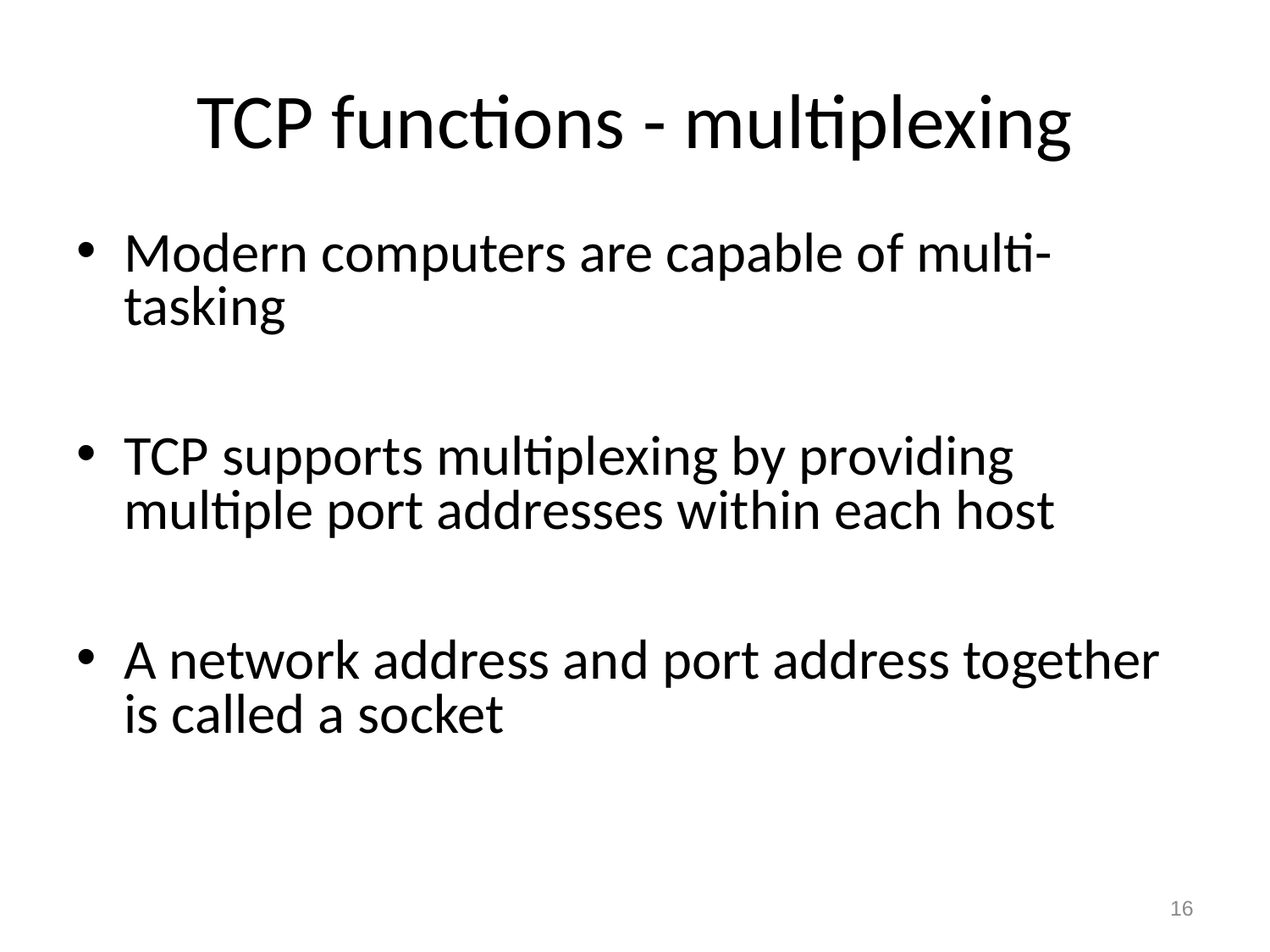

# TCP functions - multiplexing
Modern computers are capable of multi-tasking

TCP supports multiplexing by providing multiple port addresses within each host

A network address and port address together is called a socket

16